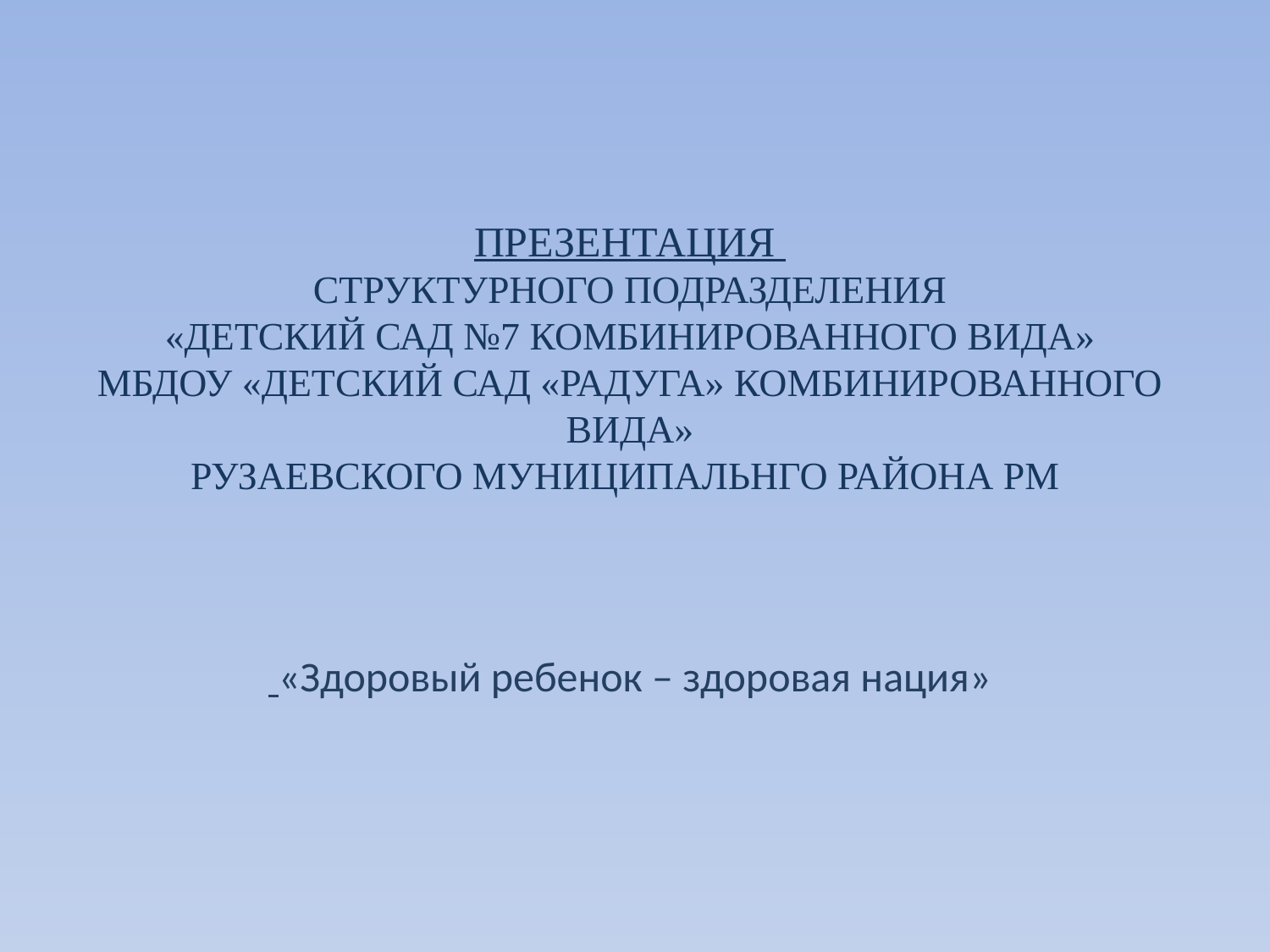

# ПРЕЗЕНТАЦИЯ СТРУКТУРНОГО ПОДРАЗДЕЛЕНИЯ «ДЕТСКИЙ САД №7 КОМБИНИРОВАННОГО ВИДА» МБДОУ «ДЕТСКИЙ САД «РАДУГА» КОМБИНИРОВАННОГО ВИДА» РУЗАЕВСКОГО МУНИЦИПАЛЬНГО РАЙОНА РМ   «Здоровый ребенок – здоровая нация»